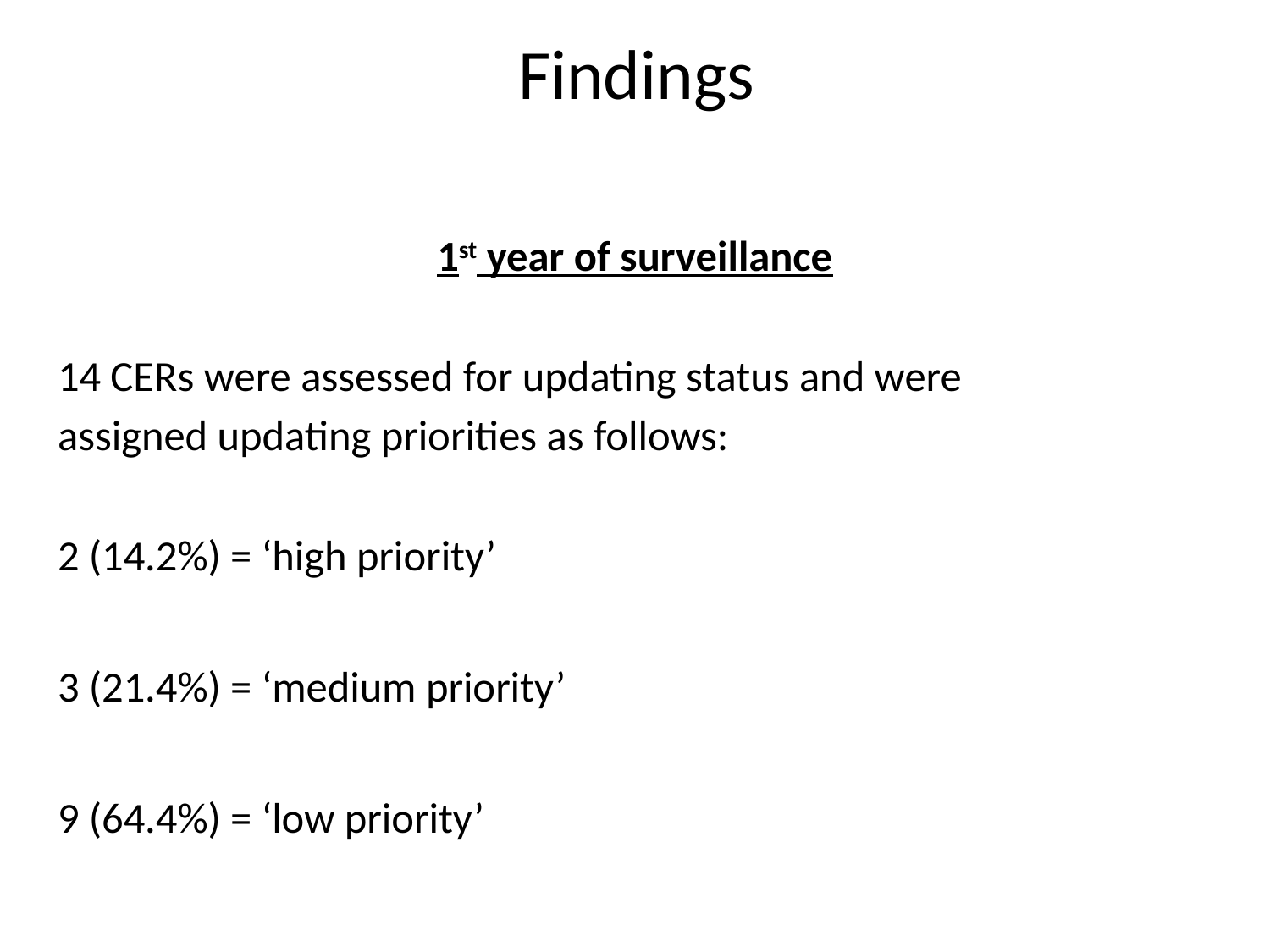

# Findings
1st year of surveillance

14 CERs were assessed for updating status and were
assigned updating priorities as follows:

2 (14.2%) = ‘high priority’

3 (21.4%) = ‘medium priority’

9 (64.4%) = ‘low priority’